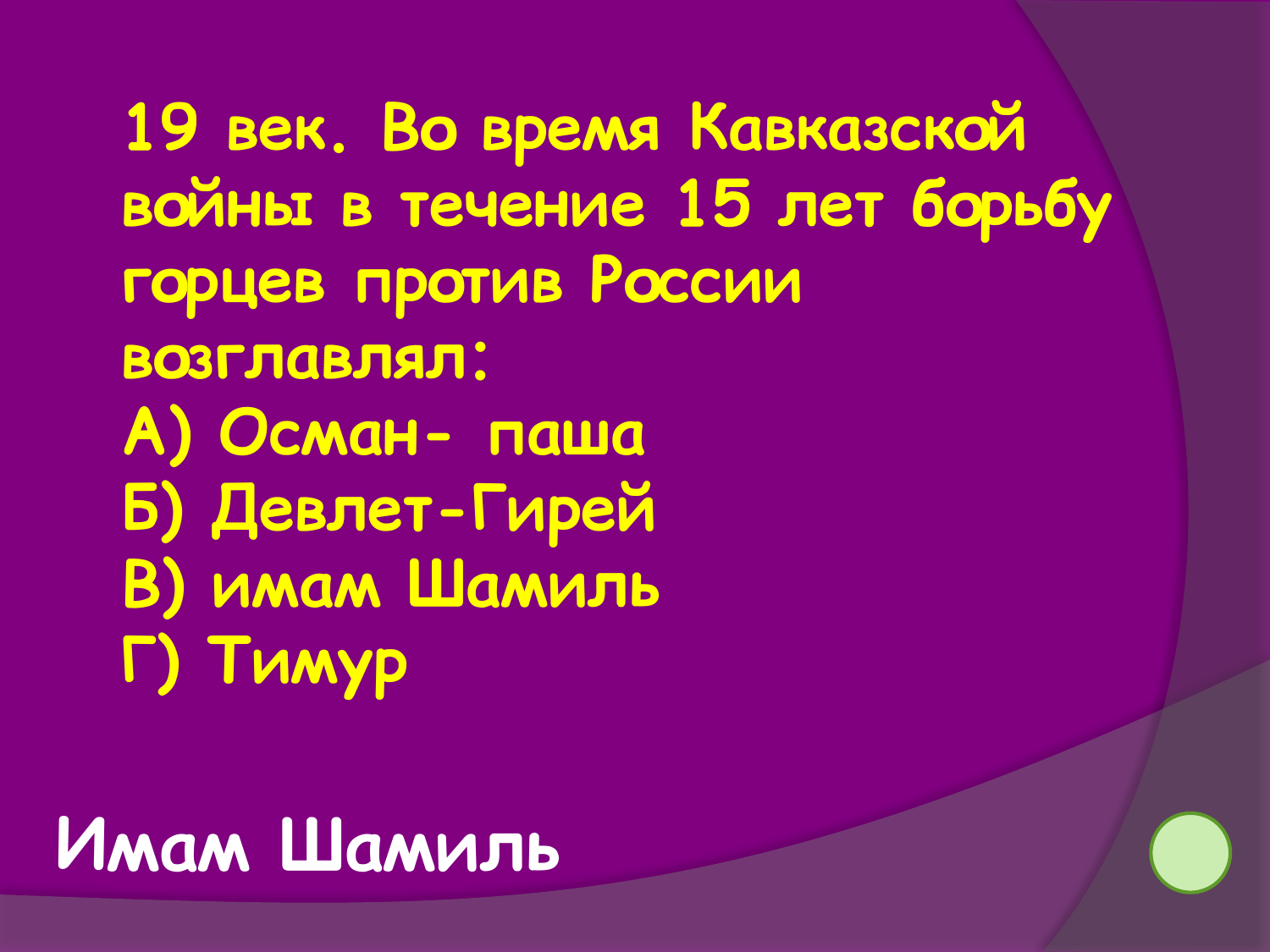

19 век. Во время Кавказской войны в течение 15 лет борьбу горцев против России возглавлял:
А) Осман- паша
Б) Девлет-Гирей
В) имам Шамиль
Г) Тимур
Имам Шамиль